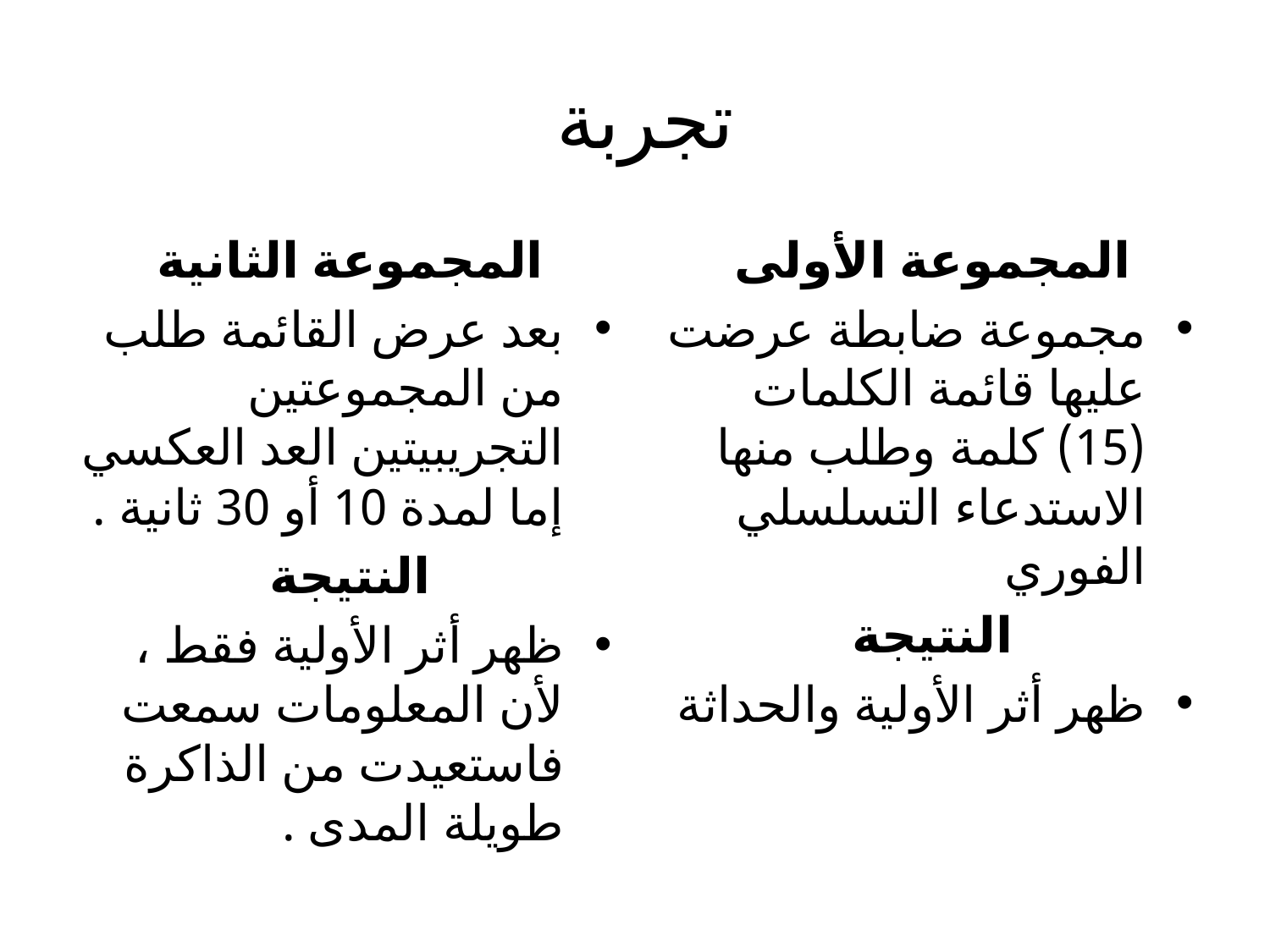

# تجربة
المجموعة الثانية
بعد عرض القائمة طلب من المجموعتين التجريبيتين العد العكسي إما لمدة 10 أو 30 ثانية .
النتيجة
ظهر أثر الأولية فقط ، لأن المعلومات سمعت فاستعيدت من الذاكرة طويلة المدى .
المجموعة الأولى
مجموعة ضابطة عرضت عليها قائمة الكلمات (15) كلمة وطلب منها الاستدعاء التسلسلي الفوري
النتيجة
ظهر أثر الأولية والحداثة